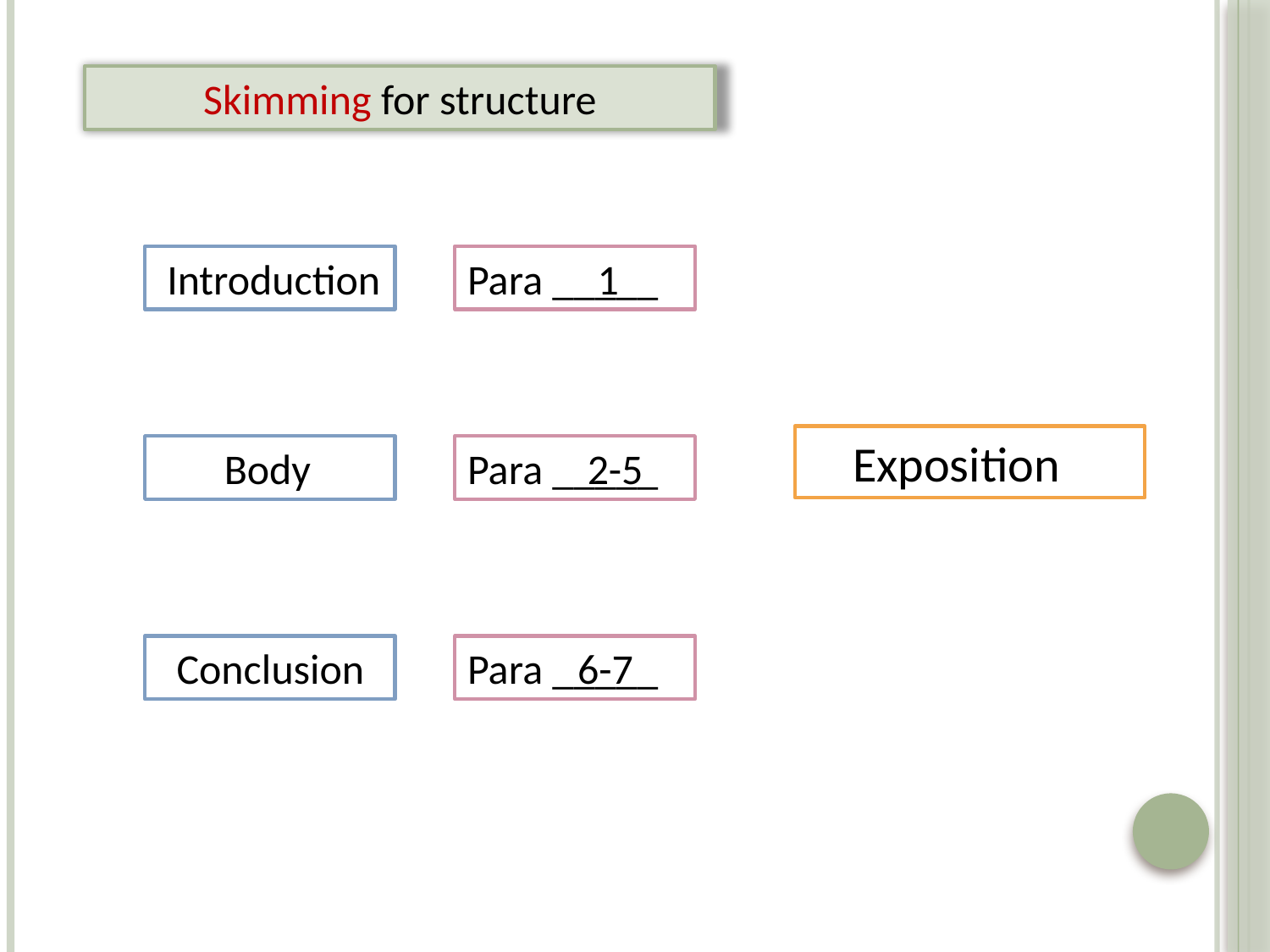

Skimming for structure

 Introduction
Para _____
1
Exposition
       Body
Para _____
2-5
  Conclusion
Para _____
6-7